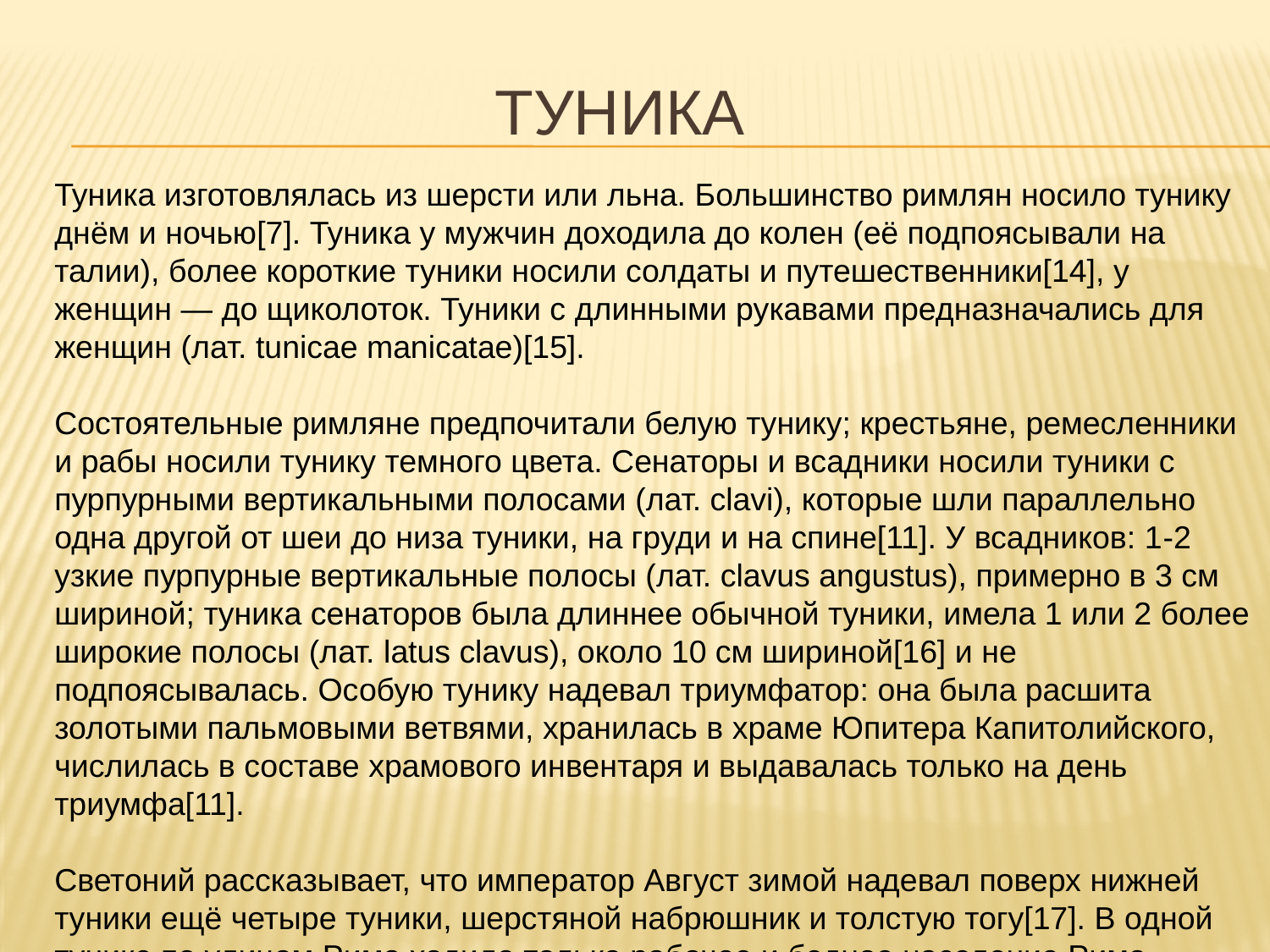

# туника
Туника изготовлялась из шерсти или льна. Большинство римлян носило тунику днём и ночью[7]. Туника у мужчин доходила до колен (её подпоясывали на талии), более короткие туники носили солдаты и путешественники[14], у женщин — до щиколоток. Туники с длинными рукавами предназначались для женщин (лат. tunicae manicatae)[15].

Состоятельные римляне предпочитали белую тунику; крестьяне, ремесленники и рабы носили тунику темного цвета. Сенаторы и всадники носили туники с пурпурными вертикальными полосами (лат. clavi), которые шли параллельно одна другой от шеи до низа туники, на груди и на спине[11]. У всадников: 1­-2 узкие пурпурные вертикальные полосы (лат. clavus angustus), примерно в 3 см шириной; туника сенаторов была длиннее обычной туники, имела 1 или 2 более широкие полосы (лат. latus clavus), около 10 см шириной[16] и не подпоясывалась. Особую тунику надевал триумфатор: она была расшита золотыми пальмовыми ветвями, хранилась в храме Юпитера Капитолийского, числилась в составе храмового инвентаря и выдавалась только на день триумфа[11].

Светоний рассказывает, что император Август зимой надевал поверх нижней туники ещё четыре туники, шерстяной набрюшник и толстую тогу[17]. В одной тунике по улицам Рима ходило только рабочее и бедное население Рима.